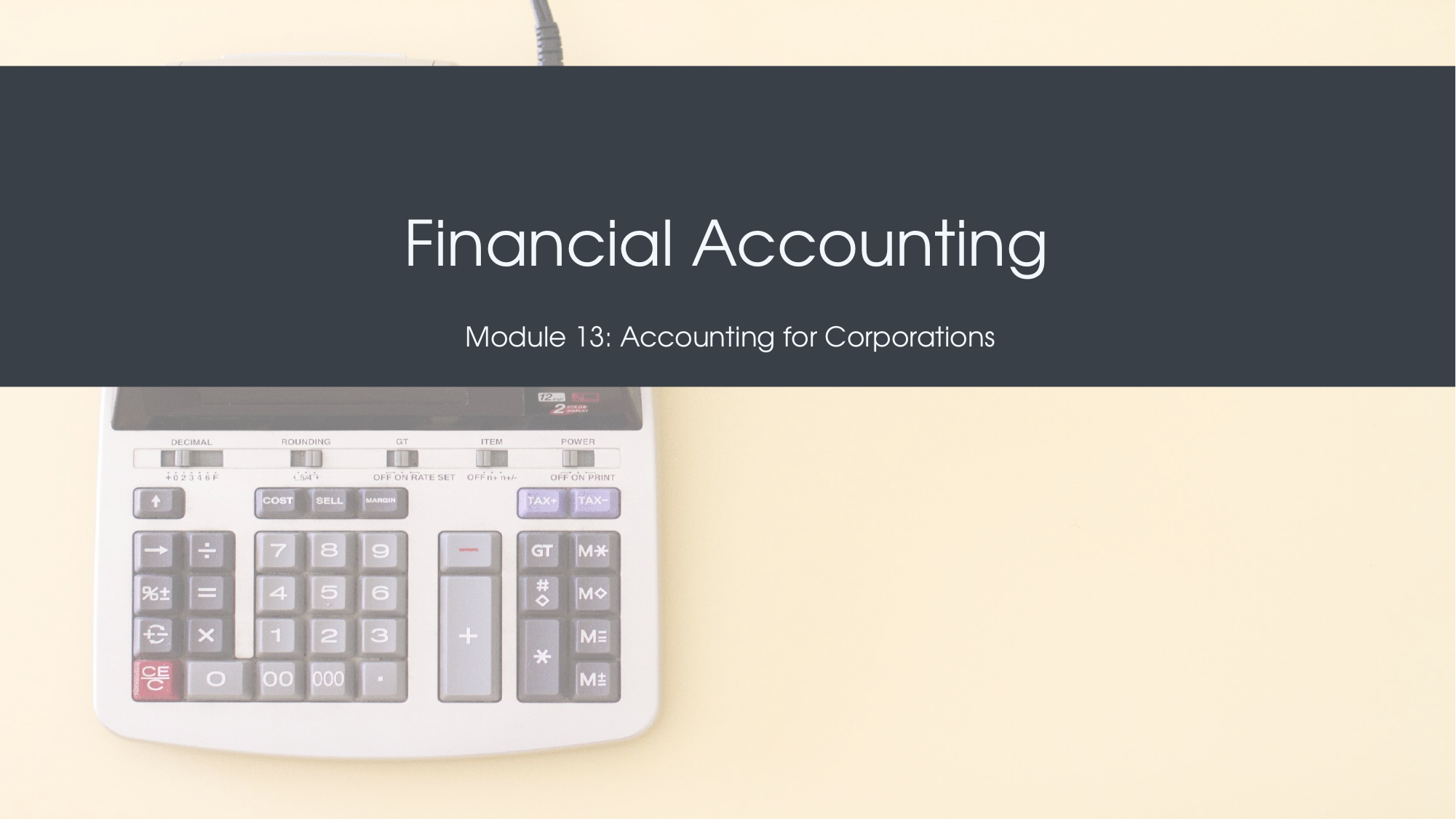

# Financial Accounting
Module 13: Accounting for Corporations